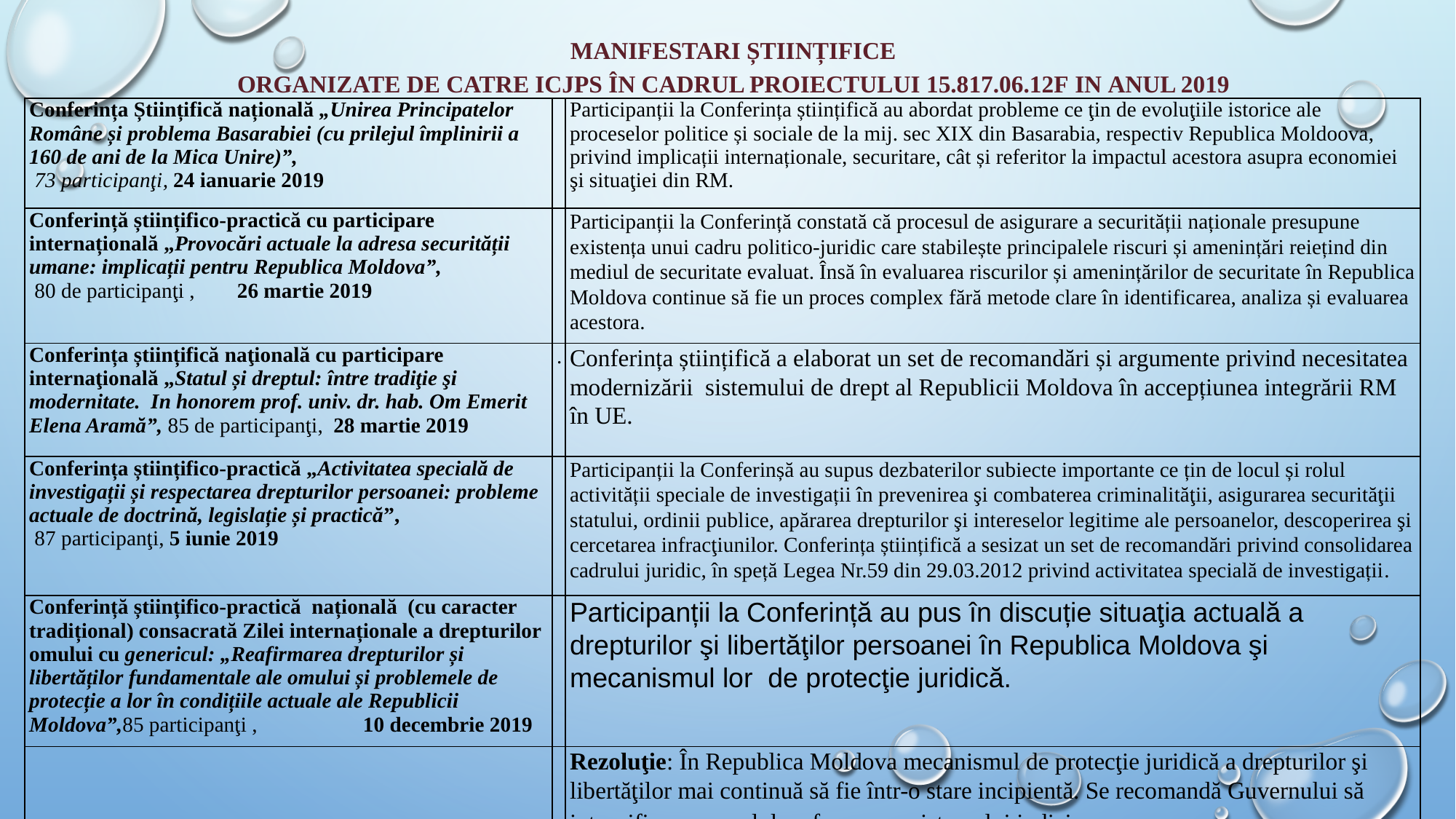

MANIFESTARI ȘTIINȚIFICE
ORGANIZATE DE CATRE ICJPS ÎN CADRUL PROIECTULUI 15.817.06.12F IN ANUL 2019

| Conferința Științifică națională „Unirea Principatelor Române și problema Basarabiei (cu prilejul împlinirii a 160 de ani de la Mica Unire)”, 73 participanţi, 24 ianuarie 2019 |  | Participanții la Conferința științifică au abordat probleme ce ţin de evoluţiile istorice ale proceselor politice și sociale de la mij. sec XIX din Basarabia, respectiv Republica Moldoova, privind implicații internaționale, securitare, cât și referitor la impactul acestora asupra economiei şi situaţiei din RM. |
| --- | --- | --- |
| Conferință științifico-practică cu participare internațională „Provocări actuale la adresa securității umane: implicații pentru Republica Moldova”, 80 de participanţi , 26 martie 2019 |  | Participanții la Conferință constată că procesul de asigurare a securității naționale presupune existența unui cadru politico-juridic care stabilește principalele riscuri și amenințări reiețind din mediul de securitate evaluat. Însă în evaluarea riscurilor și amenințărilor de securitate în Republica Moldova continue să fie un proces complex fără metode clare în identificarea, analiza și evaluarea acestora. |
| Conferința științifică naţională cu participare internaţională „Statul și dreptul: între tradiţie şi modernitate.  In honorem prof. univ. dr. hab. Om Emerit Elena Aramă”, 85 de participanţi, 28 martie 2019 | . | Conferința științifică a elaborat un set de recomandări și argumente privind necesitatea modernizării sistemului de drept al Republicii Moldova în accepțiunea integrării RM în UE. |
| Conferința științifico-practică „Activitatea specială de investigații și respectarea drepturilor persoanei: probleme actuale de doctrină, legislație și practică”, 87 participanţi, 5 iunie 2019 |  | Participanții la Conferinșă au supus dezbaterilor subiecte importante ce țin de locul și rolul activității speciale de investigații în prevenirea şi combaterea criminalităţii, asigurarea securităţii statului, ordinii publice, apărarea drepturilor şi intereselor legitime ale persoanelor, descoperirea şi cercetarea infracţiunilor. Conferința științifică a sesizat un set de recomandări privind consolidarea cadrului juridic, în speță Legea Nr.59 din 29.03.2012 privind activitatea specială de investigații. |
| Conferință științifico-practică națională (cu caracter tradițional) consacrată Zilei internaționale a drepturilor omului cu genericul: „Reafirmarea drepturilor și libertăților fundamentale ale omului și problemele de protecție a lor în condițiile actuale ale Republicii Moldova”,85 participanţi , 10 decembrie 2019 |  | Participanții la Conferință au pus în discuție situaţia actuală a drepturilor şi libertăţilor persoanei în Republica Moldova şi mecanismul lor de protecţie juridică. |
|  |  | Rezoluţie: În Republica Moldova mecanismul de protecţie juridică a drepturilor şi libertăţilor mai continuă să fie într-o stare incipientă. Se recomandă Guvernului să intensifice procesul de reformare a sistemului judiciar. |